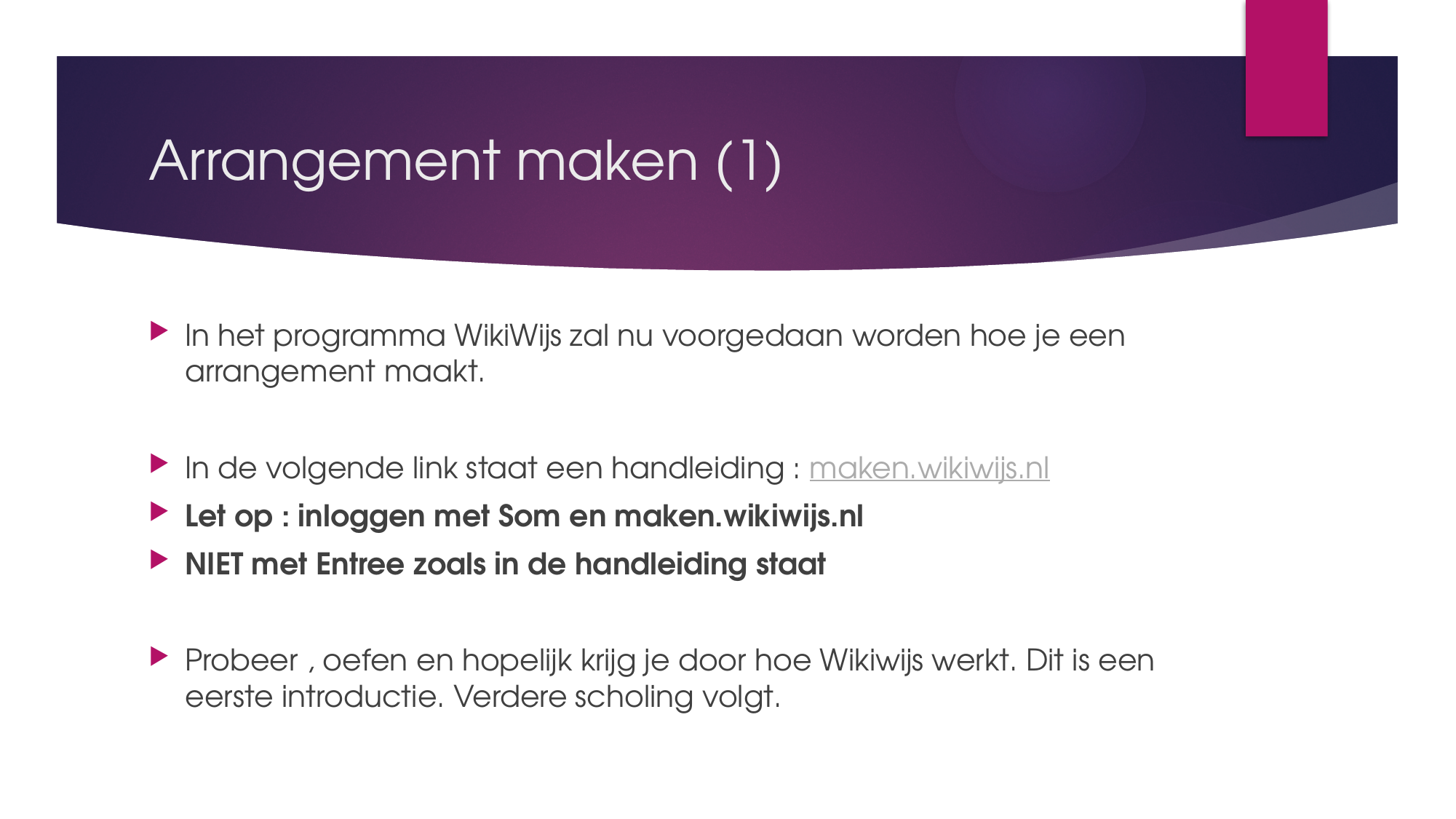

# Arrangement maken (1)
In het programma WikiWijs zal nu voorgedaan worden hoe je een arrangement maakt.

In de volgende link staat een handleiding : maken.wikiwijs.nl
Let op : inloggen met Som en maken.wikiwijs.nl
NIET met Entree zoals in de handleiding staat

Probeer , oefen en hopelijk krijg je door hoe Wikiwijs werkt. Dit is een eerste introductie. Verdere scholing volgt.